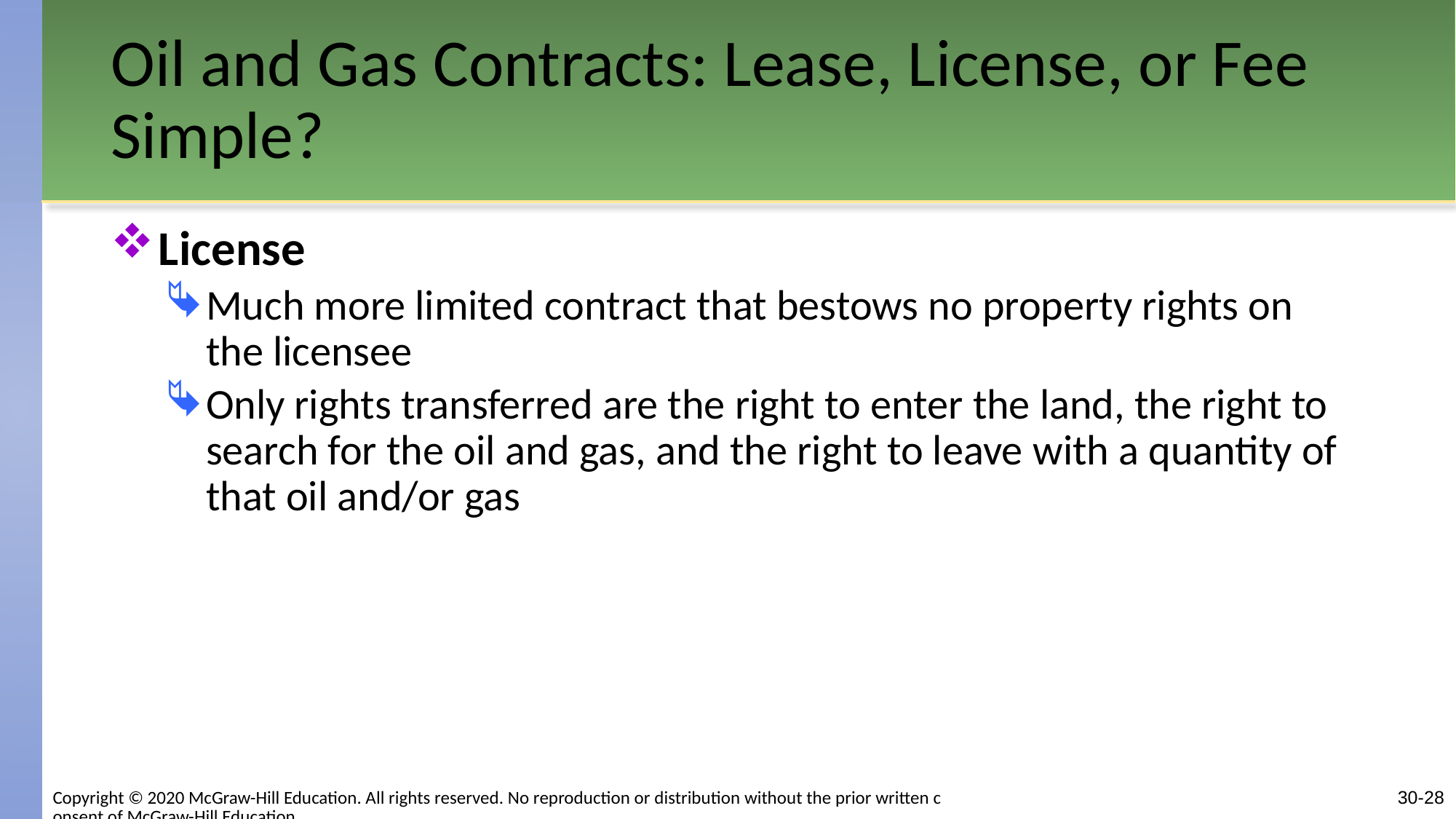

# Oil and Gas Contracts: Lease, License, or Fee Simple?
License
Much more limited contract that bestows no property rights on the licensee
Only rights transferred are the right to enter the land, the right to search for the oil and gas, and the right to leave with a quantity of that oil and/or gas
Copyright © 2020 McGraw-Hill Education. All rights reserved. No reproduction or distribution without the prior written consent of McGraw-Hill Education.
30-28